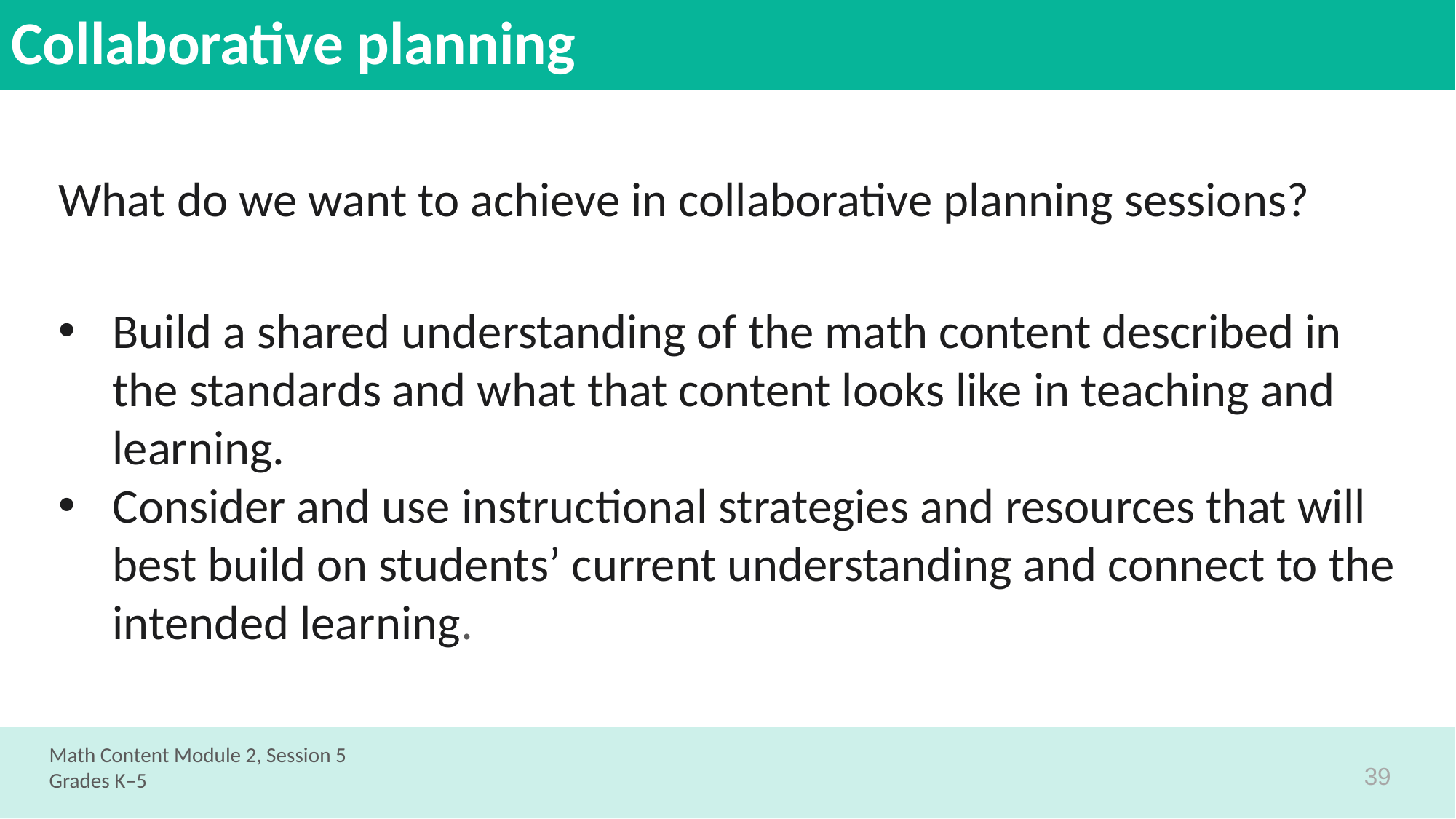

# Collaborative planning

What do we want to achieve in collaborative planning sessions?

Build a shared understanding of the math content described in the standards and what that content looks like in teaching and learning.
Consider and use instructional strategies and resources that will best build on students’ current understanding and connect to the intended learning.
Math Content Module 2, Session 5
Grades K–5
39